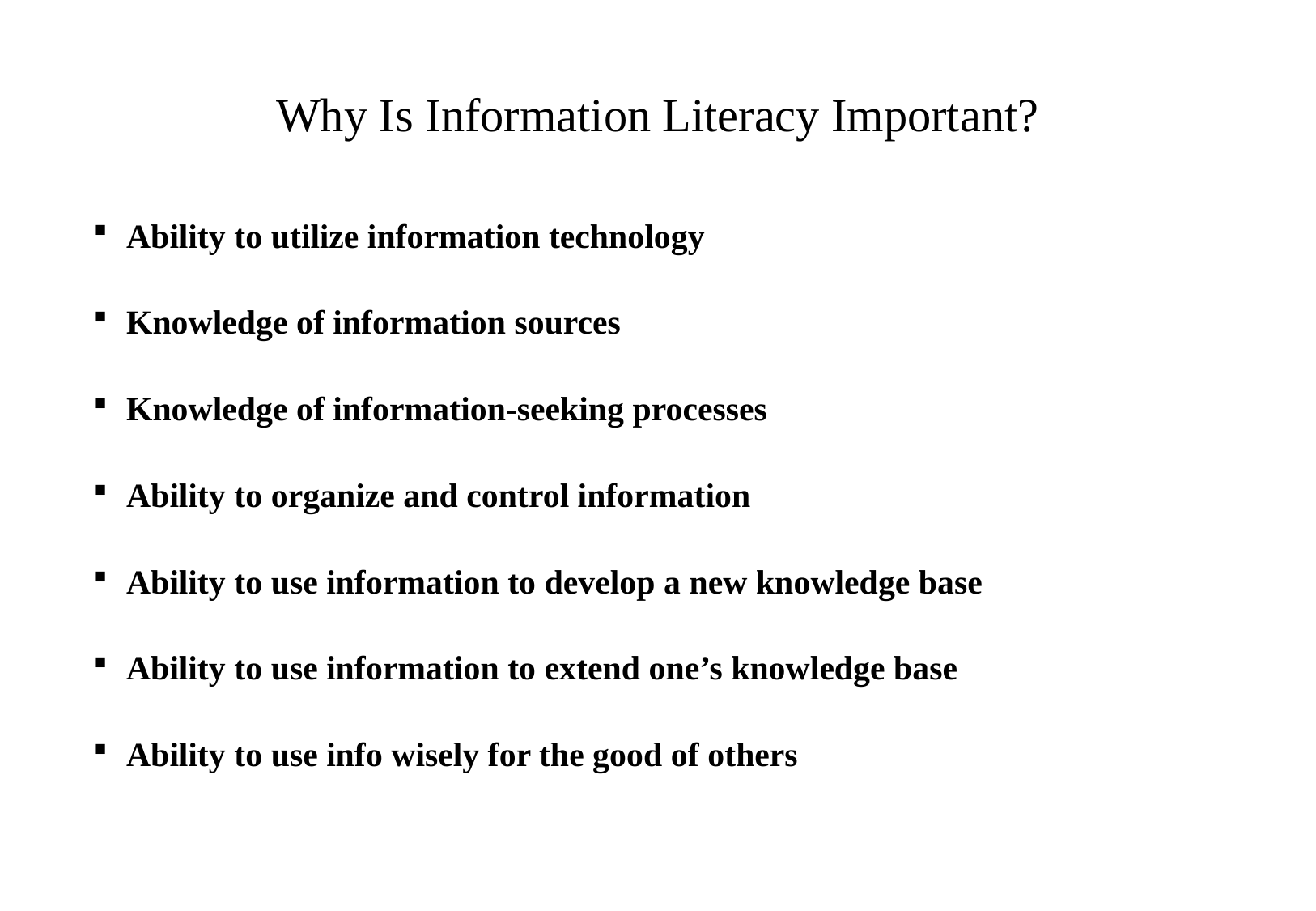

# Why Is Information Literacy Important?
Ability to utilize information technology

Knowledge of information sources

Knowledge of information-seeking processes

Ability to organize and control information

Ability to use information to develop a new knowledge base

Ability to use information to extend one’s knowledge base

Ability to use info wisely for the good of others